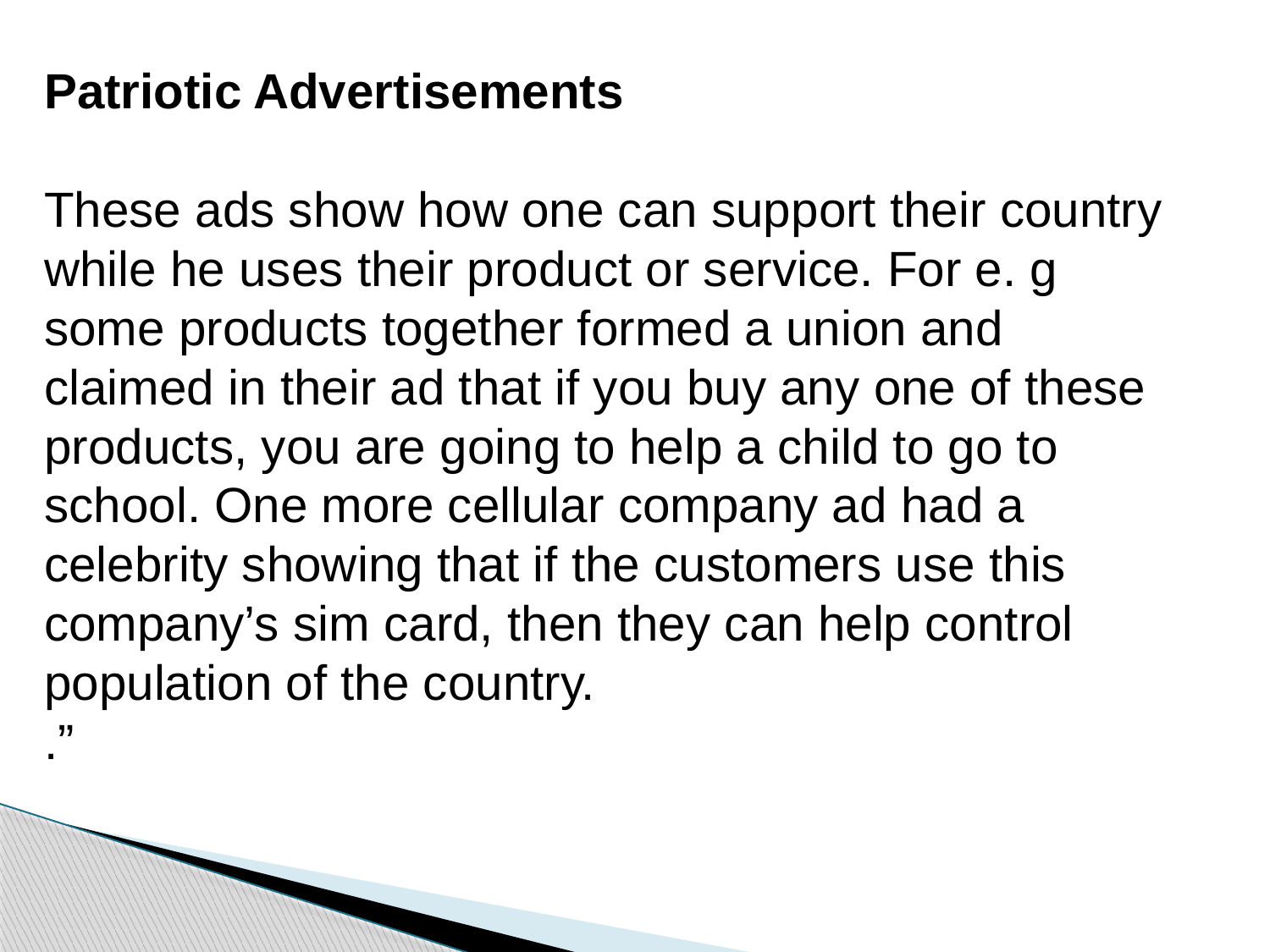

Patriotic Advertisements

These ads show how one can support their country while he uses their product or service. For e. g some products together formed a union and claimed in their ad that if you buy any one of these products, you are going to help a child to go to school. One more cellular company ad had a celebrity showing that if the customers use this company’s sim card, then they can help control population of the country.
.”